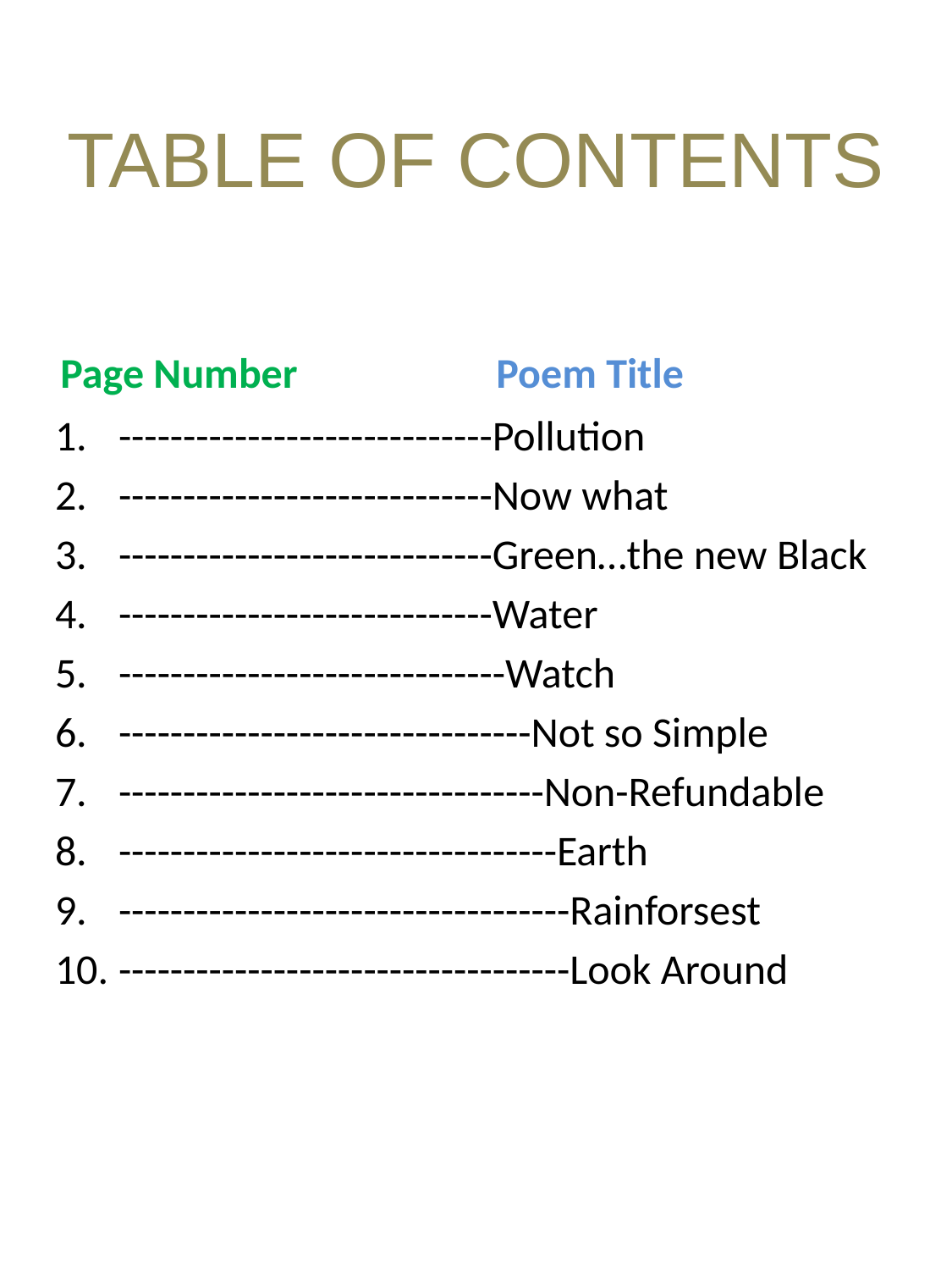

# TABLE OF CONTENTS
Page Number
Poem Title
-----------------------------Pollution
-----------------------------Now what
-----------------------------Green…the new Black
-----------------------------Water
------------------------------Watch
--------------------------------Not so Simple
---------------------------------Non-Refundable
----------------------------------Earth
-----------------------------------Rainforsest
-----------------------------------Look Around